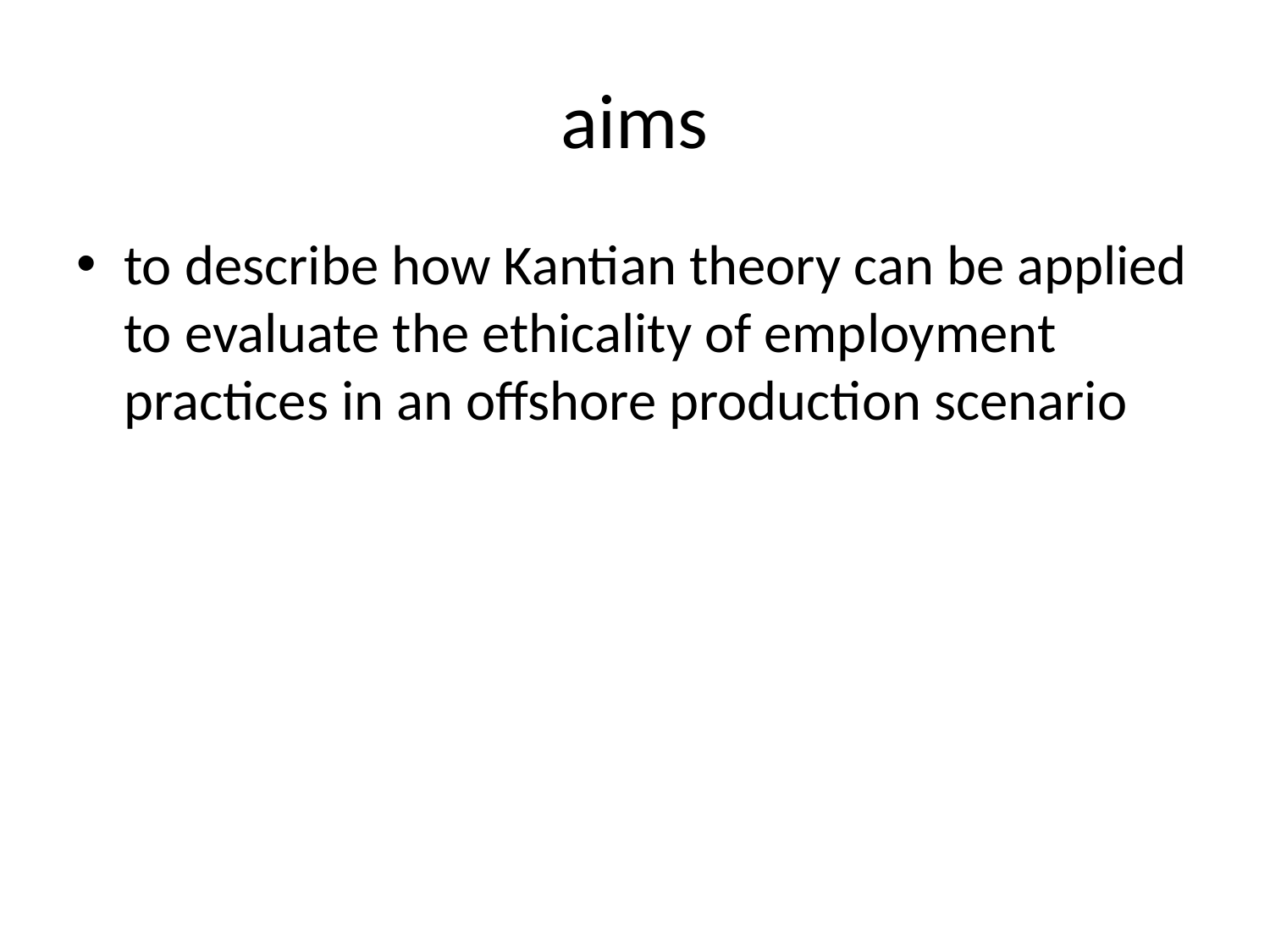

# aims
to describe how Kantian theory can be applied to evaluate the ethicality of employment practices in an offshore production scenario